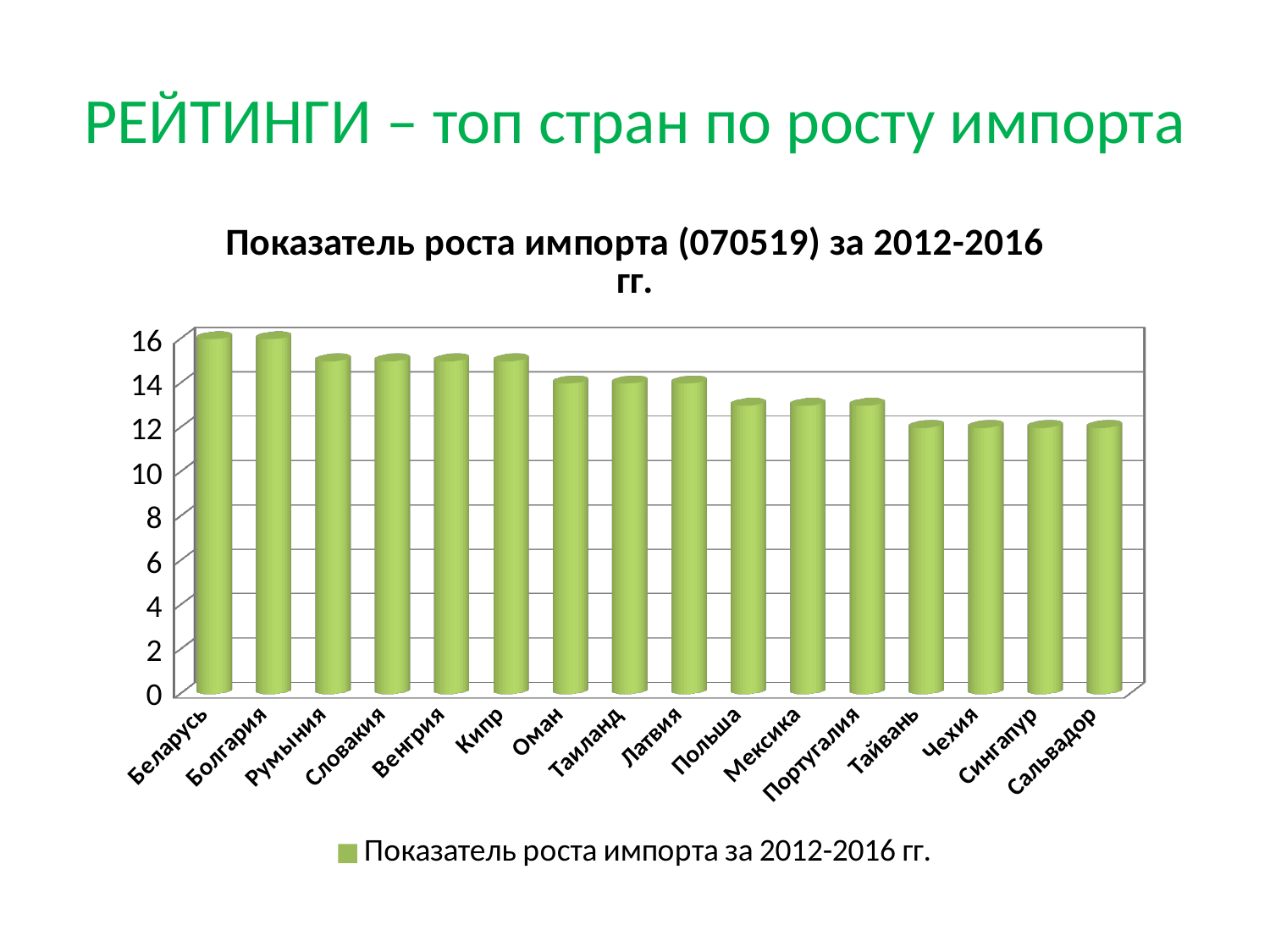

# РЕЙТИНГИ – топ стран по росту импорта

[unsupported chart]